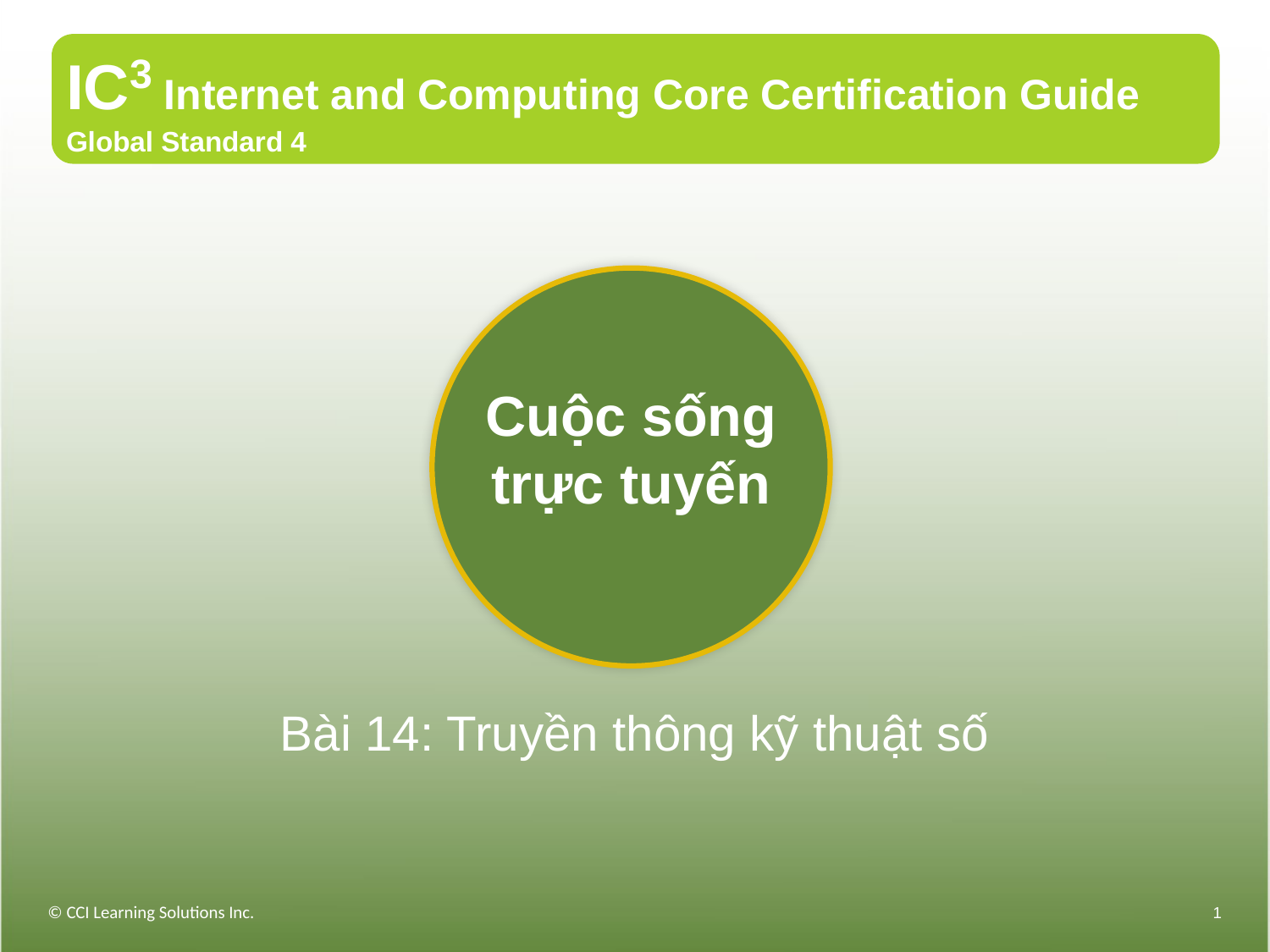

IC3 Internet and Computing Core Certification Guide
Global Standard 4

# Cuộc sống trực tuyến
Bài 14: Truyền thông kỹ thuật số
© CCI Learning Solutions Inc.
1